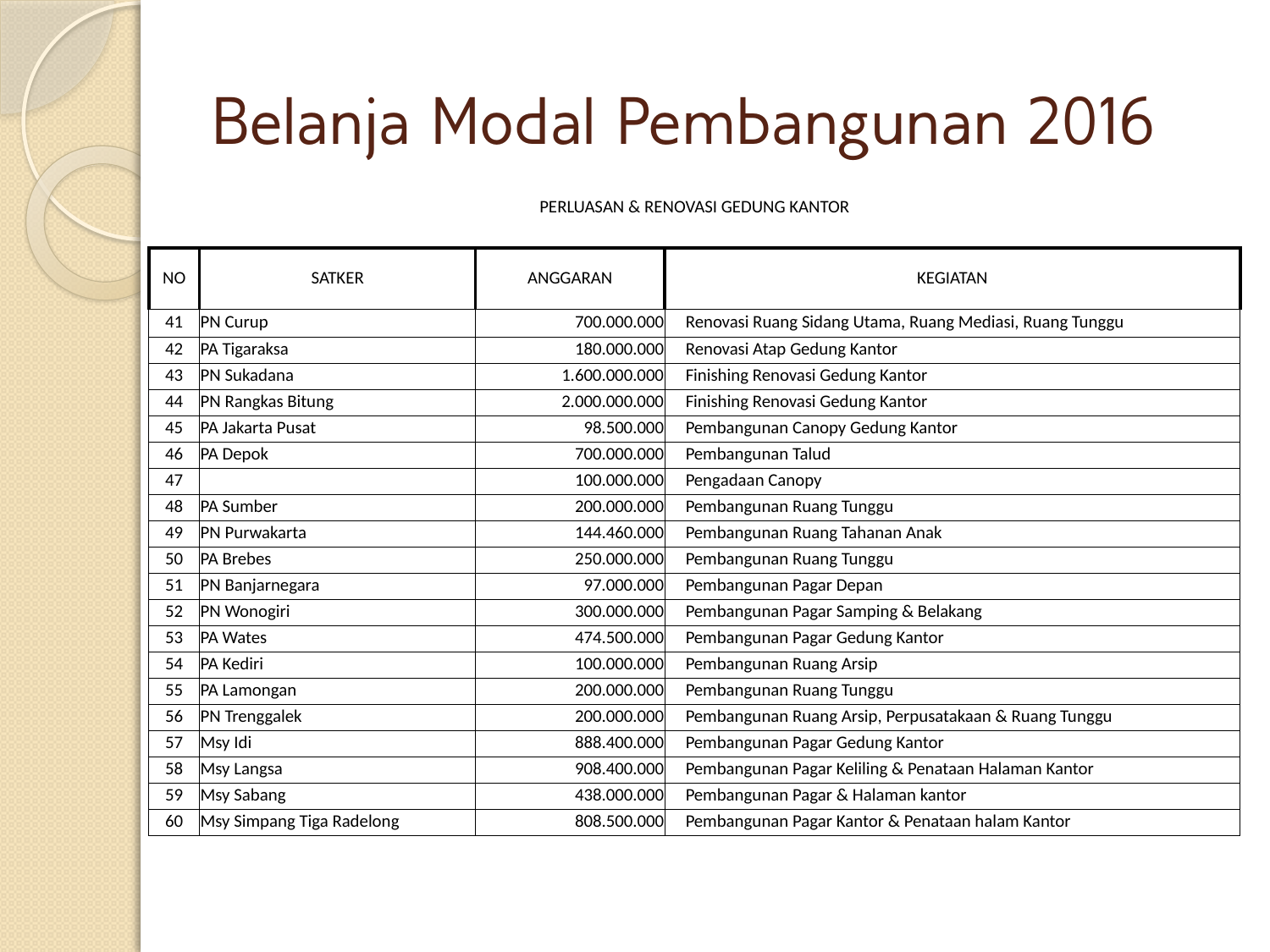

# Belanja Modal Pembangunan 2016
| PERLUASAN & RENOVASI GEDUNG KANTOR |  |  |  |
| --- | --- | --- | --- |
|  |  |  |  |
| NO | SATKER | ANGGARAN | KEGIATAN |
| 41 | PN Curup | 700.000.000 | Renovasi Ruang Sidang Utama, Ruang Mediasi, Ruang Tunggu |
| 42 | PA Tigaraksa | 180.000.000 | Renovasi Atap Gedung Kantor |
| 43 | PN Sukadana | 1.600.000.000 | Finishing Renovasi Gedung Kantor |
| 44 | PN Rangkas Bitung | 2.000.000.000 | Finishing Renovasi Gedung Kantor |
| 45 | PA Jakarta Pusat | 98.500.000 | Pembangunan Canopy Gedung Kantor |
| 46 | PA Depok | 700.000.000 | Pembangunan Talud |
| 47 |  | 100.000.000 | Pengadaan Canopy |
| 48 | PA Sumber | 200.000.000 | Pembangunan Ruang Tunggu |
| 49 | PN Purwakarta | 144.460.000 | Pembangunan Ruang Tahanan Anak |
| 50 | PA Brebes | 250.000.000 | Pembangunan Ruang Tunggu |
| 51 | PN Banjarnegara | 97.000.000 | Pembangunan Pagar Depan |
| 52 | PN Wonogiri | 300.000.000 | Pembangunan Pagar Samping & Belakang |
| 53 | PA Wates | 474.500.000 | Pembangunan Pagar Gedung Kantor |
| 54 | PA Kediri | 100.000.000 | Pembangunan Ruang Arsip |
| 55 | PA Lamongan | 200.000.000 | Pembangunan Ruang Tunggu |
| 56 | PN Trenggalek | 200.000.000 | Pembangunan Ruang Arsip, Perpusatakaan & Ruang Tunggu |
| 57 | Msy Idi | 888.400.000 | Pembangunan Pagar Gedung Kantor |
| 58 | Msy Langsa | 908.400.000 | Pembangunan Pagar Keliling & Penataan Halaman Kantor |
| 59 | Msy Sabang | 438.000.000 | Pembangunan Pagar & Halaman kantor |
| 60 | Msy Simpang Tiga Radelong | 808.500.000 | Pembangunan Pagar Kantor & Penataan halam Kantor |